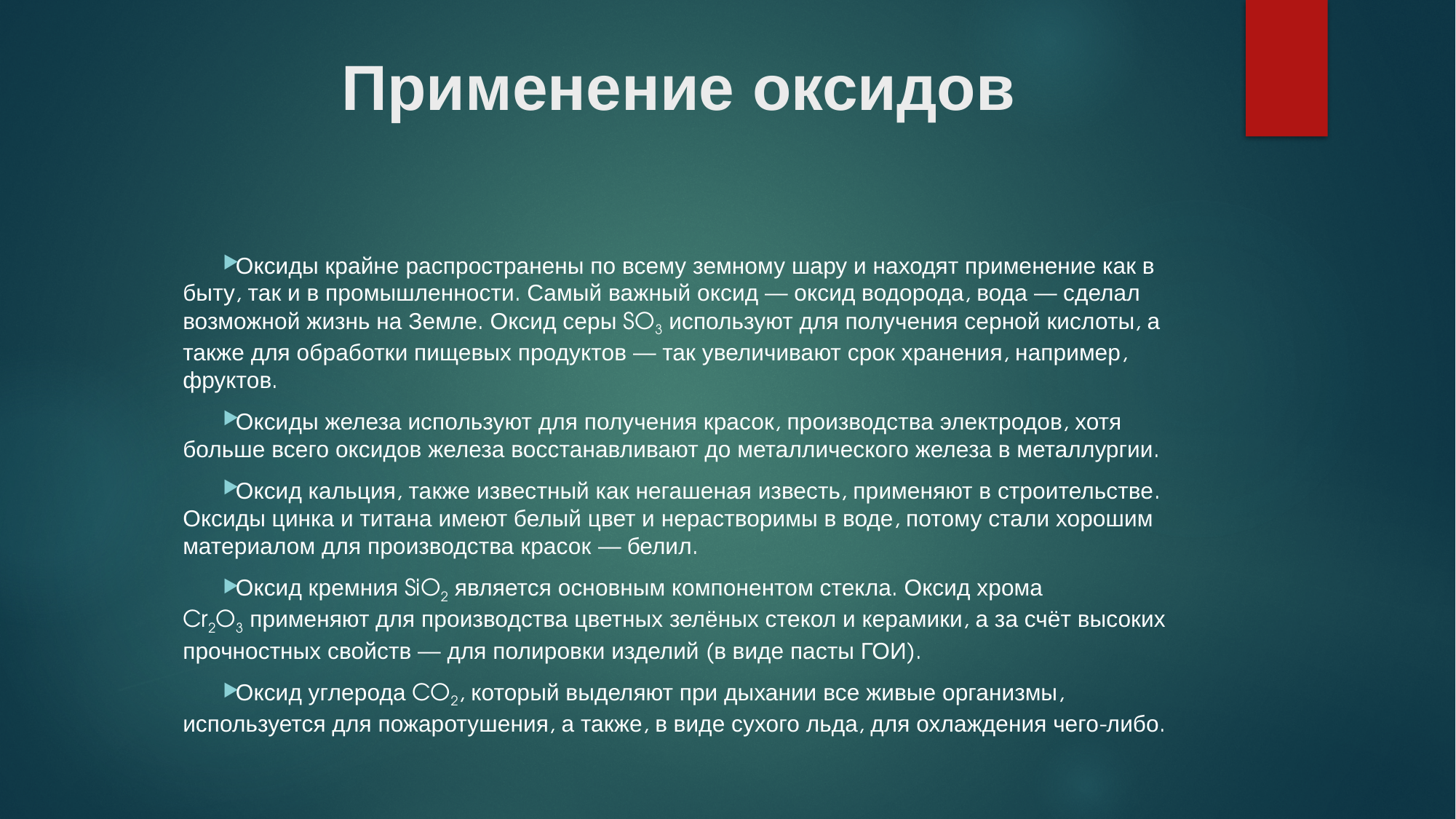

# Применение оксидов
Оксиды крайне распространены по всему земному шару и находят применение как в быту, так и в промышленности. Самый важный оксид — оксид водорода, вода — сделал возможной жизнь на Земле. Оксид серы SO3 используют для получения серной кислоты, а также для обработки пищевых продуктов — так увеличивают срок хранения, например, фруктов.
Оксиды железа используют для получения красок, производства электродов, хотя больше всего оксидов железа восстанавливают до металлического железа в металлургии.
Оксид кальция, также известный как негашеная известь, применяют в строительстве. Оксиды цинка и титана имеют белый цвет и нерастворимы в воде, потому стали хорошим материалом для производства красок — белил.
Оксид кремния SiO2 является основным компонентом стекла. Оксид хрома Cr2O3 применяют для производства цветных зелёных стекол и керамики, а за счёт высоких прочностных свойств — для полировки изделий (в виде пасты ГОИ).
Оксид углерода CO2, который выделяют при дыхании все живые организмы, используется для пожаротушения, а также, в виде сухого льда, для охлаждения чего-либо.